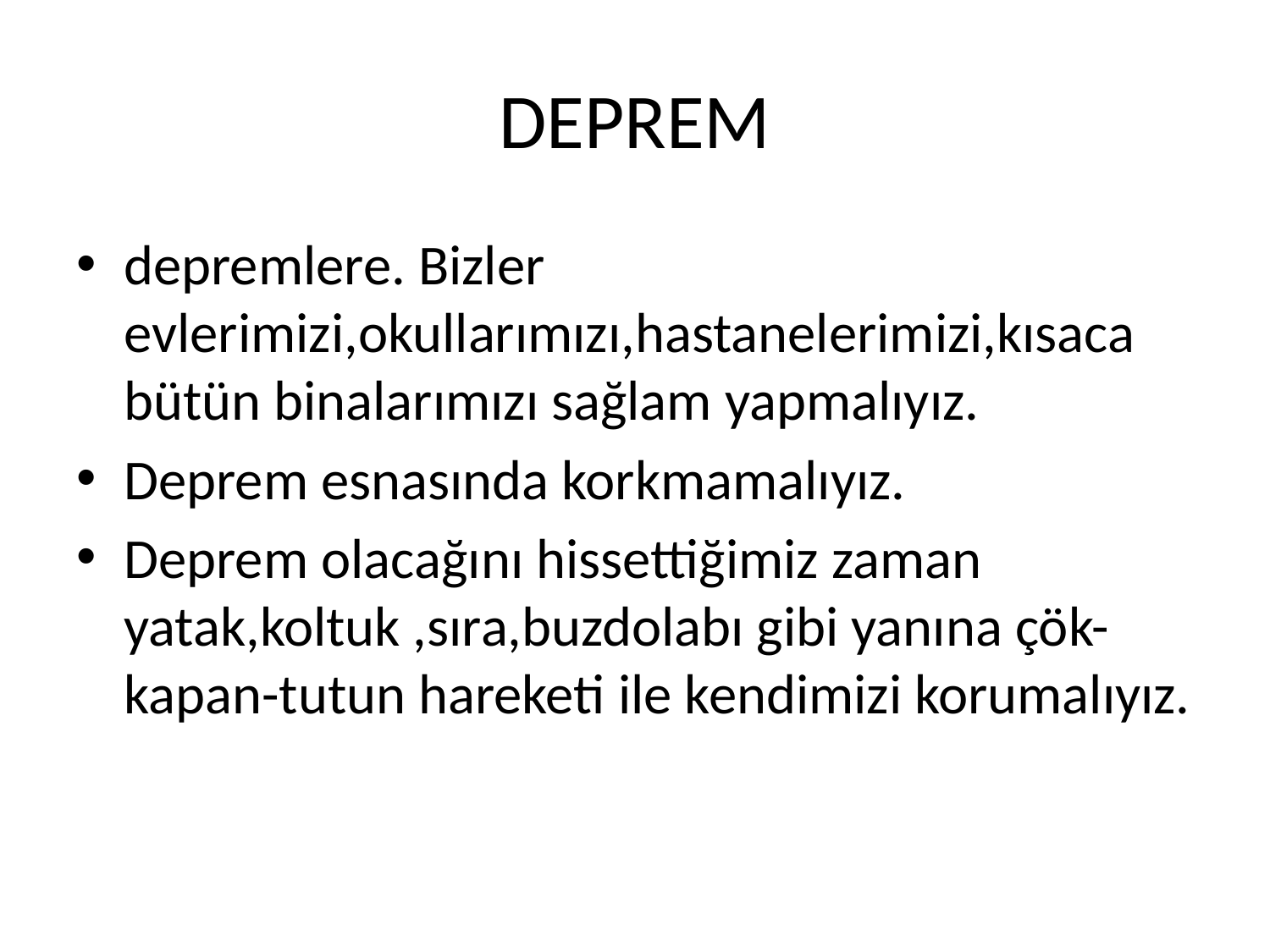

# DEPREM
depremlere. Bizler evlerimizi,okullarımızı,hastanelerimizi,kısaca bütün binalarımızı sağlam yapmalıyız.
Deprem esnasında korkmamalıyız.
Deprem olacağını hissettiğimiz zaman yatak,koltuk ,sıra,buzdolabı gibi yanına çök-kapan-tutun hareketi ile kendimizi korumalıyız.